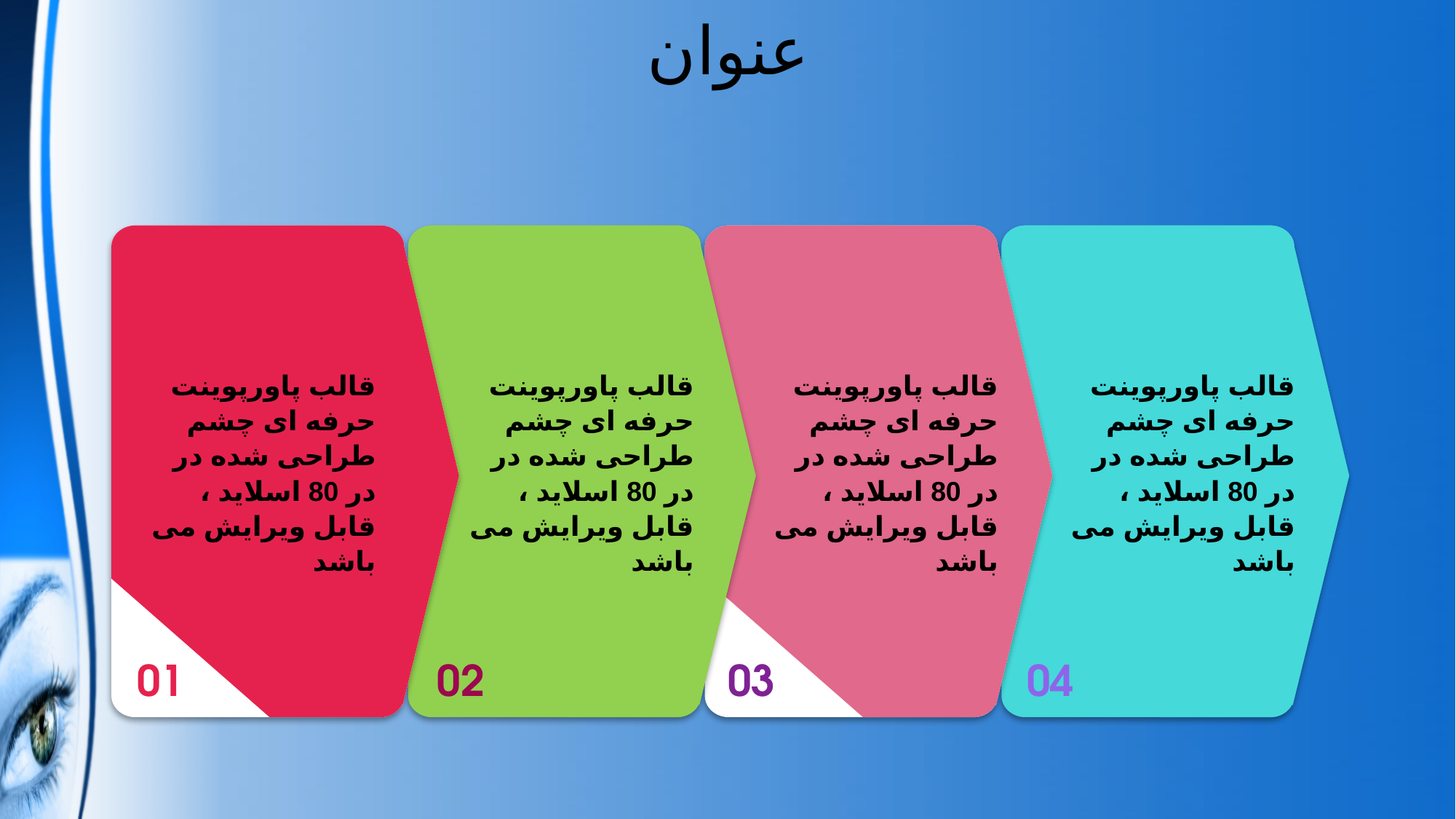

عنوان

قالب پاورپوينت حرفه ای چشم طراحی شده در در 80 اسلاید ، قابل ویرایش می باشد
قالب پاورپوينت حرفه ای چشم طراحی شده در در 80 اسلاید ، قابل ویرایش می باشد
قالب پاورپوينت حرفه ای چشم طراحی شده در در 80 اسلاید ، قابل ویرایش می باشد
قالب پاورپوينت حرفه ای چشم طراحی شده در در 80 اسلاید ، قابل ویرایش می باشد
01
02
03
04